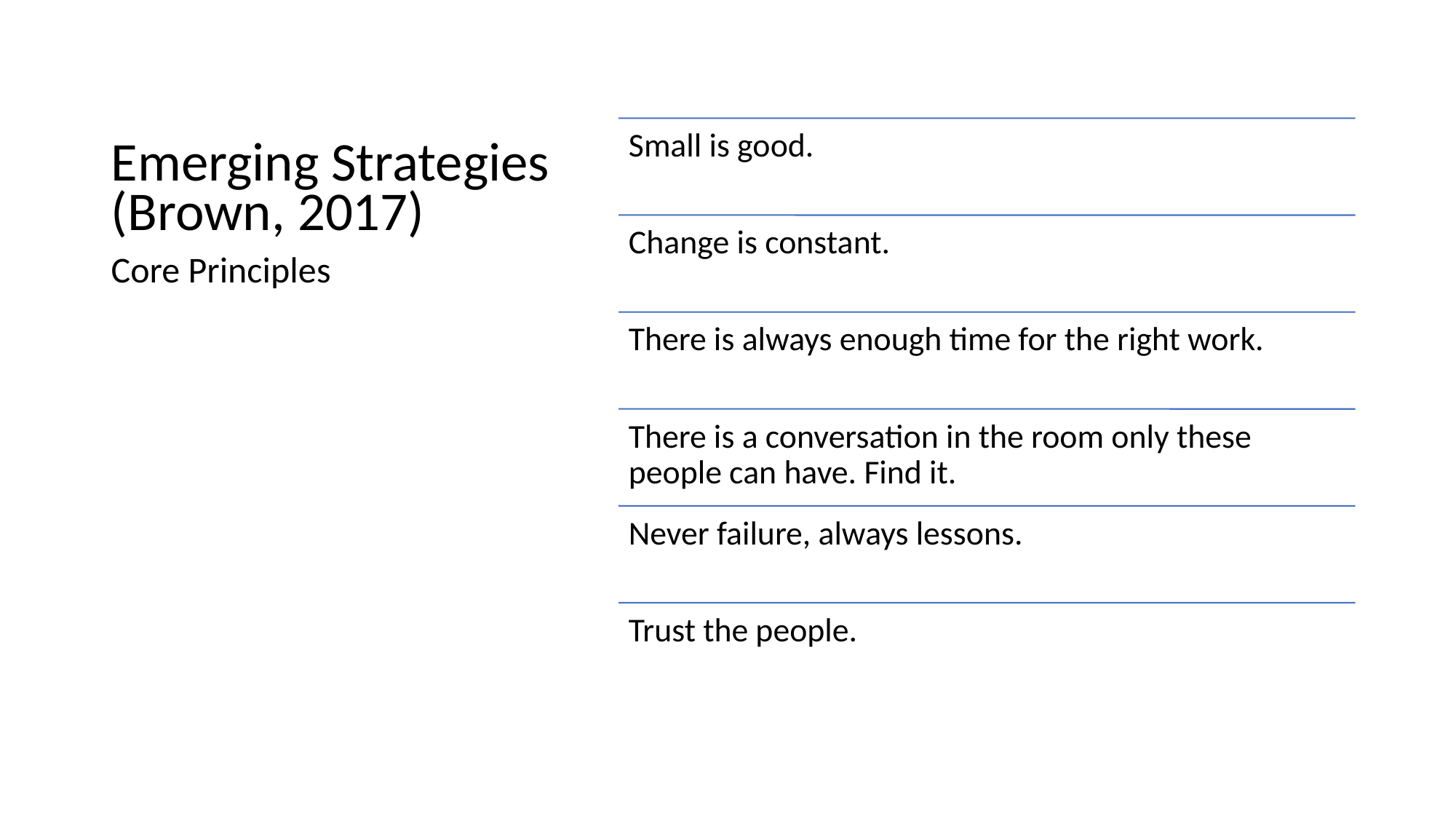

# Emerging Strategies (Brown, 2017)
Small is good.
Change is constant.
There is always enough time for the right work.
There is a conversation in the room only these people can have. Find it.
Never failure, always lessons.
Trust the people.
Core Principles